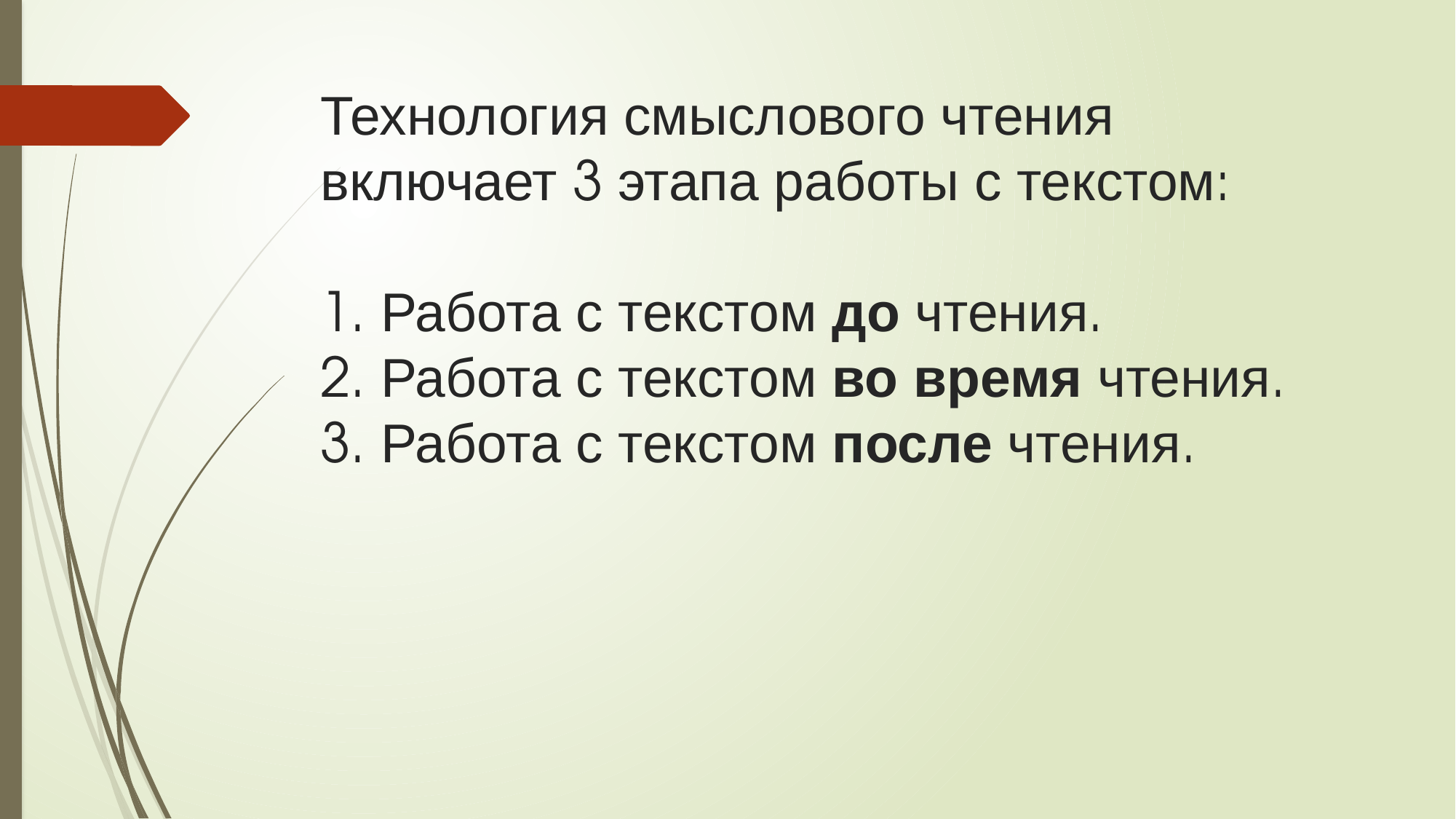

# Технология смыслового чтения включает 3 этапа работы с текстом: 1. Работа с текстом до чтения. 2. Работа с текстом во время чтения. 3. Работа с текстом после чтения.